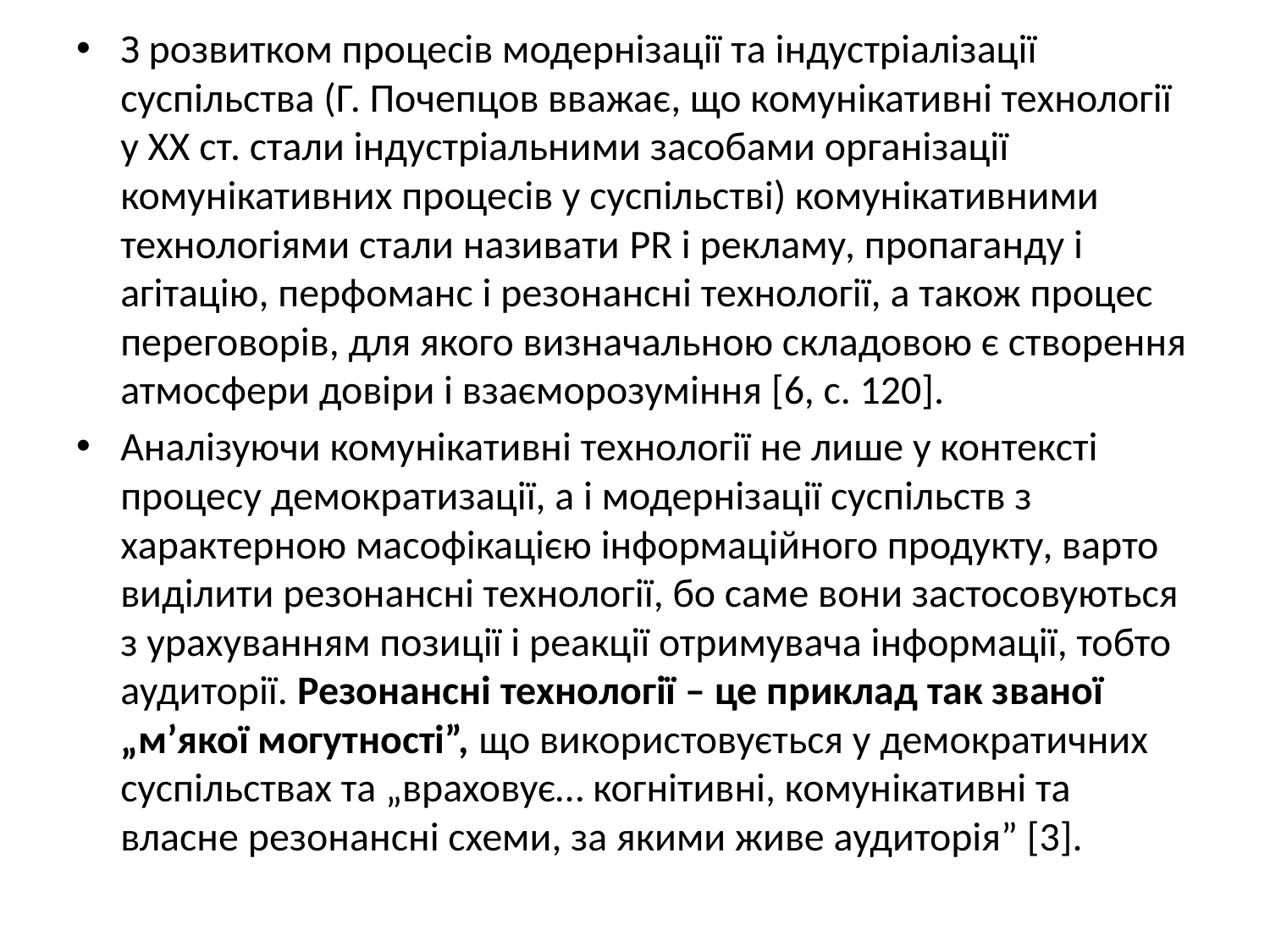

З розвитком процесів модернізації та індустріалізації суспільства (Г. Почепцов вважає, що комунікативні технології у XX ст. стали індустріальними засобами організації комунікативних процесів у суспільстві) комунікативними технологіями стали називати PR і рекламу, пропаганду і агітацію, перфоманс і резонансні технології, а також процес переговорів, для якого визначальною складовою є створення атмосфери довіри і взаєморозуміння [6, с. 120].
Аналізуючи комунікативні технології не лише у контексті процесу демократизації, а і модернізації суспільств з характерною масофікацією інформаційного продукту, варто виділити резонансні технології, бо саме вони застосовуються з урахуванням позиції і реакції отримувача інформації, тобто аудиторії. Резонансні технології – це приклад так званої „м’якої могутності”, що використовується у демократичних суспільствах та „враховує… когнітивні, комунікативні та власне резонансні схеми, за якими живе аудиторія” [3].